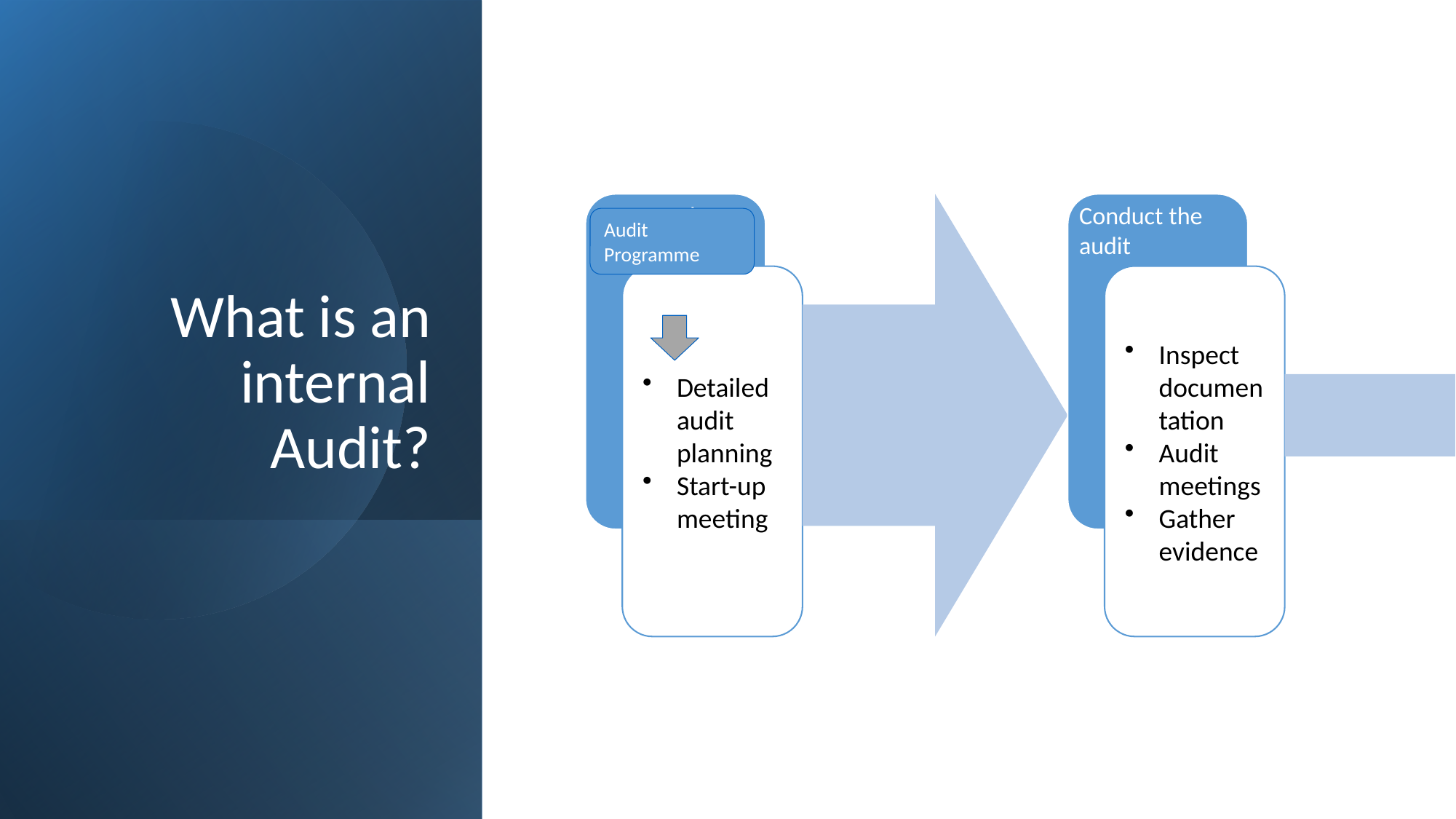

Prepare the audit
Start-up meeting
Conduct the audit
Inspect documentation
Detailed audit planning
Audit meetings
Gather evidence
What is an internal Audit?
Audit Programme